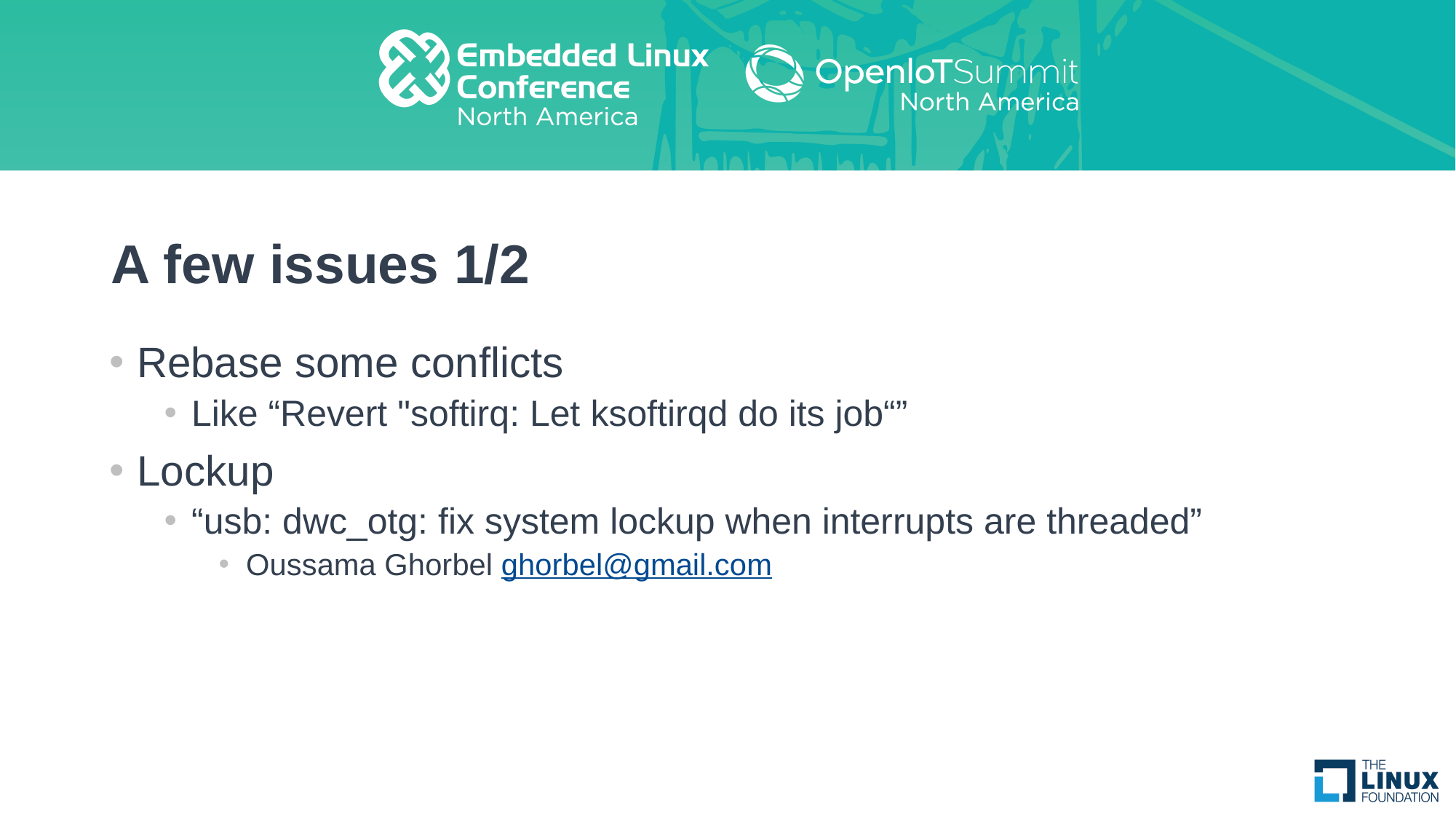

# A few issues 1/2
Rebase some conflicts
Like “Revert "softirq: Let ksoftirqd do its job“”
Lockup
“usb: dwc_otg: fix system lockup when interrupts are threaded”
Oussama Ghorbel ghorbel@gmail.com